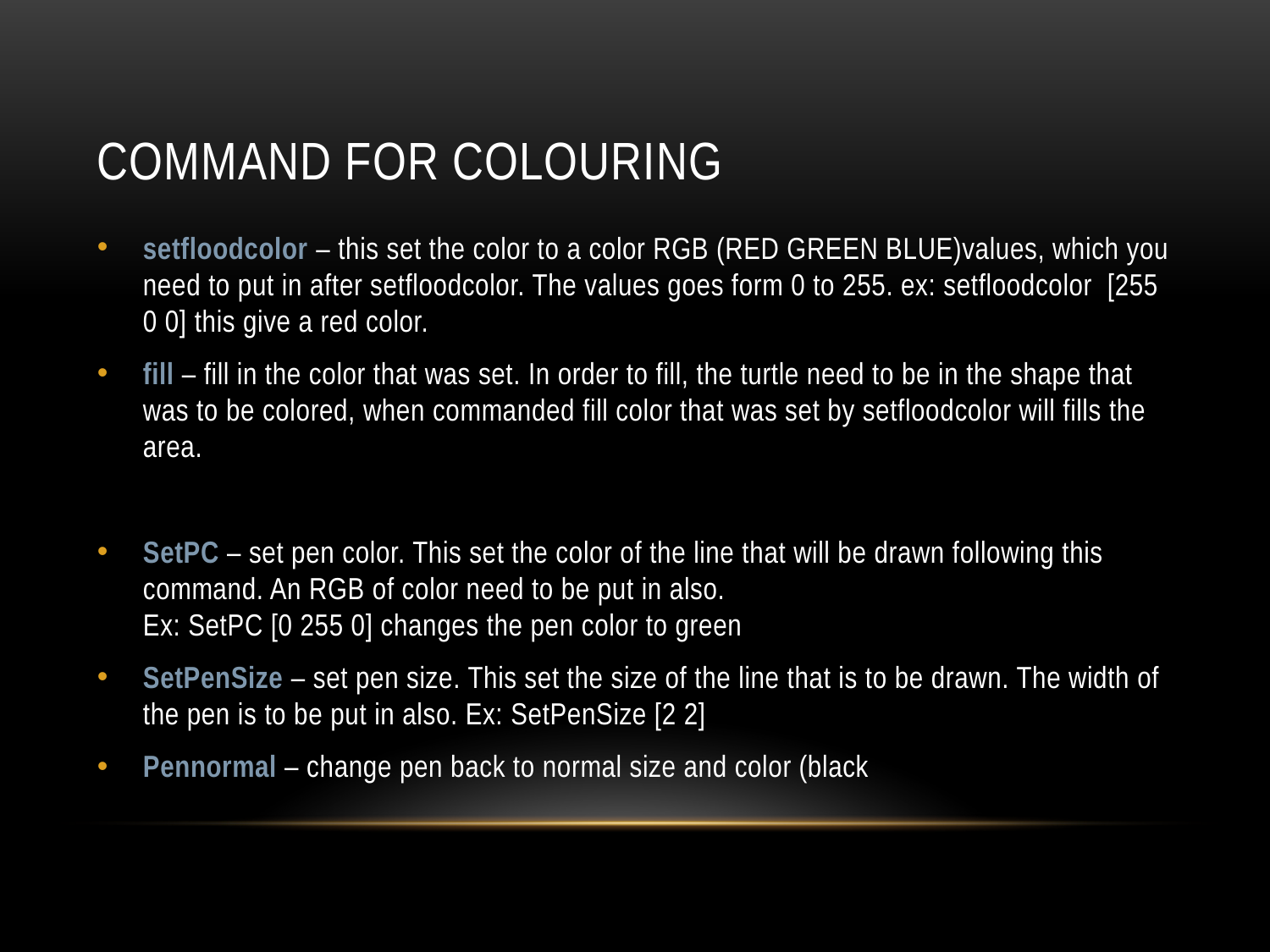

# Command for colouring
setfloodcolor – this set the color to a color RGB (RED GREEN BLUE)values, which you need to put in after setfloodcolor. The values goes form 0 to 255. ex: setfloodcolor  [255 0 0] this give a red color.
fill – fill in the color that was set. In order to fill, the turtle need to be in the shape that was to be colored, when commanded fill color that was set by setfloodcolor will fills the area.

SetPC – set pen color. This set the color of the line that will be drawn following this command. An RGB of color need to be put in also.
Ex: SetPC [0 255 0] changes the pen color to green
SetPenSize – set pen size. This set the size of the line that is to be drawn. The width of the pen is to be put in also. Ex: SetPenSize [2 2]
Pennormal – change pen back to normal size and color (black